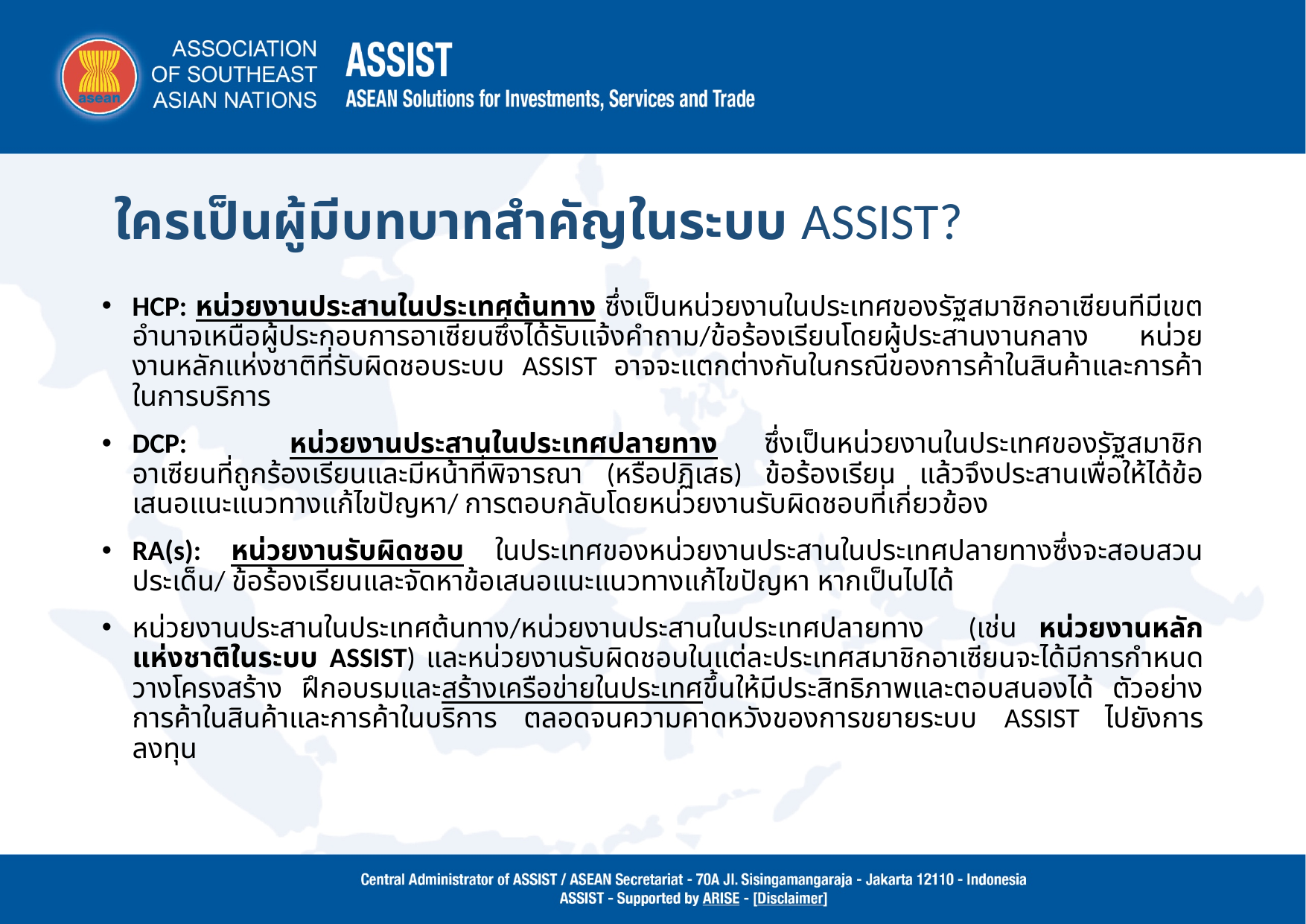

# ใครเป็นผู้มีบทบาทสำคัญในระบบ ASSIST?
HCP: หน่วยงานประสานในประเทศต้นทาง ซึ่งเป็นหน่วยงานในประเทศของรัฐสมาชิกอาเซียนทีมีเขตอำนาจเหนือผู้ประกอบการอาเซียนซึ่งได้รับแจ้งคำถาม/ข้อร้องเรียนโดยผู้ประสานงานกลาง หน่วยงานหลักแห่งชาติที่รับผิดชอบระบบ ASSIST อาจจะแตกต่างกันในกรณีของการค้าในสินค้าและการค้าในการบริการ
DCP:	 หน่วยงานประสานในประเทศปลายทาง ซึ่งเป็นหน่วยงานในประเทศของรัฐสมาชิกอาเซียนที่ถูกร้องเรียนและมีหน้าที่พิจารณา (หรือปฏิเสธ) ข้อร้องเรียน แล้วจึงประสานเพื่อให้ได้ข้อเสนอแนะแนวทางแก้ไขปัญหา/ การตอบกลับโดยหน่วยงานรับผิดชอบที่เกี่ยวข้อง
RA(s): หน่วยงานรับผิดชอบ ในประเทศของหน่วยงานประสานในประเทศปลายทางซึ่งจะสอบสวนประเด็น/ ข้อร้องเรียนและจัดหาข้อเสนอแนะแนวทางแก้ไขปัญหา หากเป็นไปได้
หน่วยงานประสานในประเทศต้นทาง/หน่วยงานประสานในประเทศปลายทาง  (เช่น หน่วยงานหลักแห่งชาติในระบบ ASSIST) และหน่วยงานรับผิดชอบในแต่ละประเทศสมาชิกอาเซียนจะได้มีการกำหนด วางโครงสร้าง ฝึกอบรมและสร้างเครือข่ายในประเทศขึ้นให้มีประสิทธิภาพและตอบสนองได้ ตัวอย่างการค้าในสินค้าและการค้าในบริการ ตลอดจนความคาดหวังของการขยายระบบ ASSIST ไปยังการลงทุน